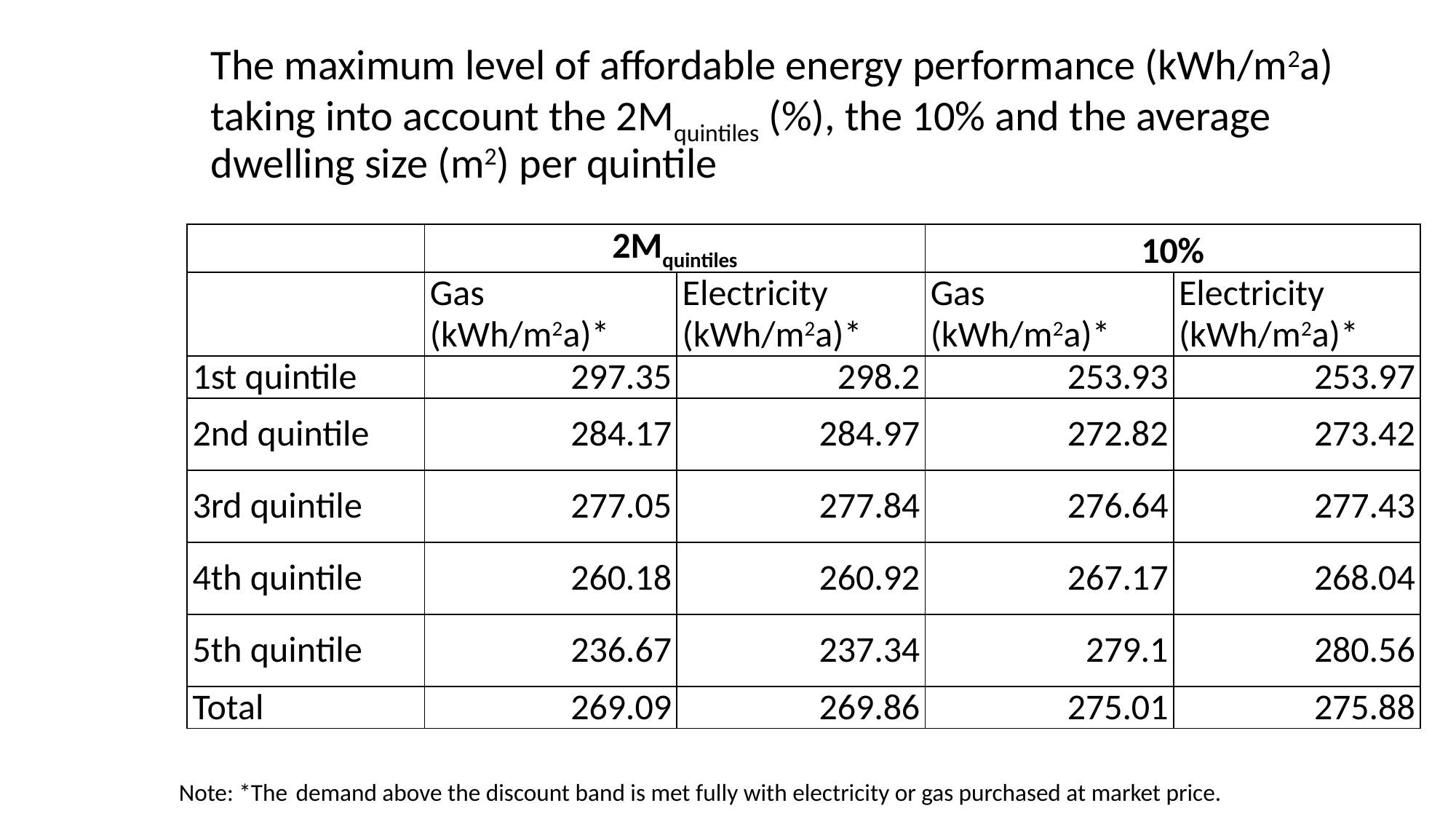

# The maximum level of affordable energy performance (kWh/m2a) taking into account the 2Mquintiles (%), the 10% and the average dwelling size (m2) per quintile
|  | 2Mquintiles |  | 10% |  |
| --- | --- | --- | --- | --- |
|  | Gas (kWh/m2a)\* | Electricity (kWh/m2a)\* | Gas (kWh/m2a)\* | Electricity (kWh/m2a)\* |
| 1st quintile | 297.35 | 298.2 | 253.93 | 253.97 |
| 2nd quintile | 284.17 | 284.97 | 272.82 | 273.42 |
| 3rd quintile | 277.05 | 277.84 | 276.64 | 277.43 |
| 4th quintile | 260.18 | 260.92 | 267.17 | 268.04 |
| 5th quintile | 236.67 | 237.34 | 279.1 | 280.56 |
| Total | 269.09 | 269.86 | 275.01 | 275.88 |
Note: *The demand above the discount band is met fully with electricity or gas purchased at market price.